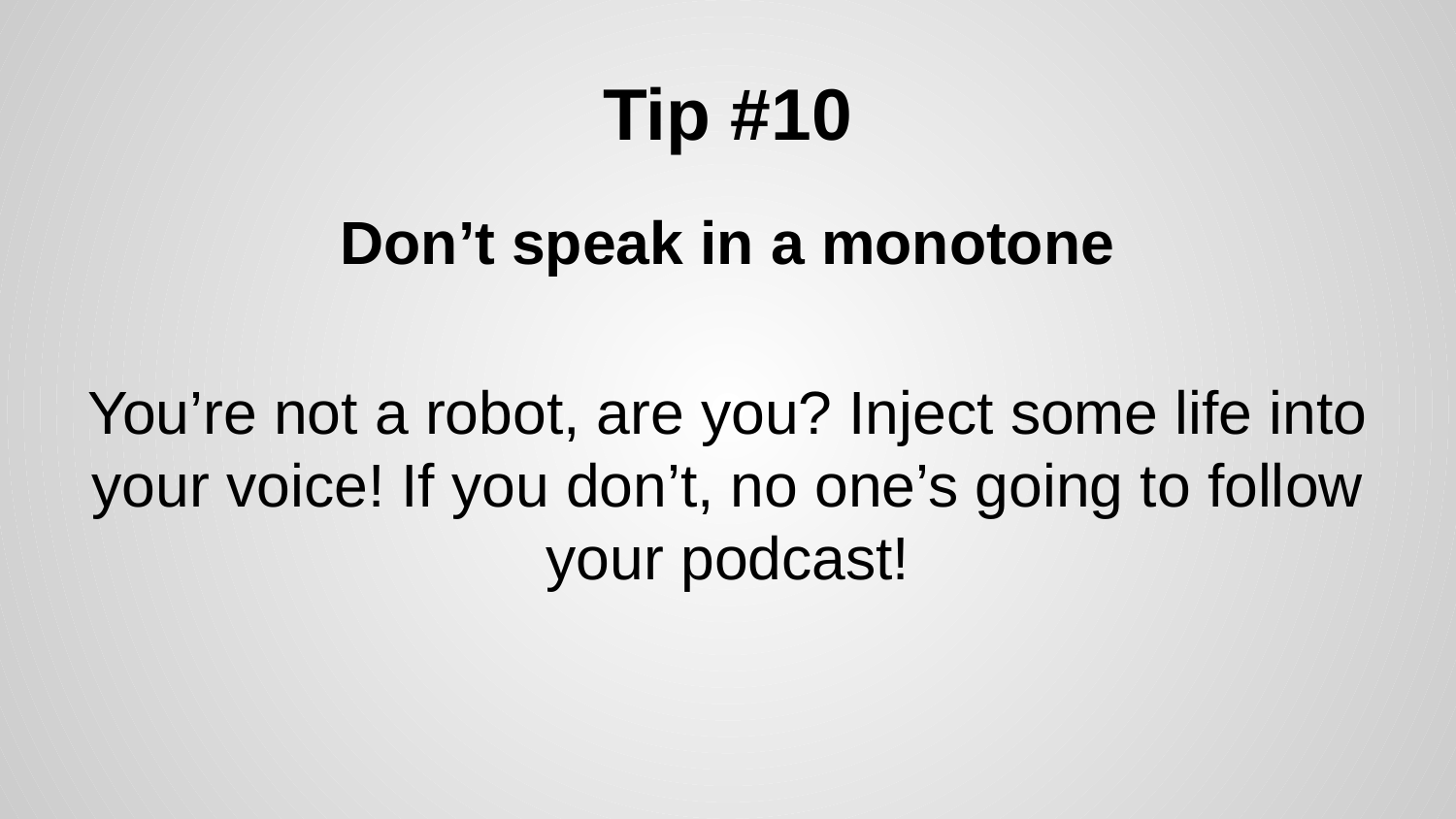

# Tip #10
Don’t speak in a monotone

You’re not a robot, are you? Inject some life into your voice! If you don’t, no one’s going to follow your podcast!